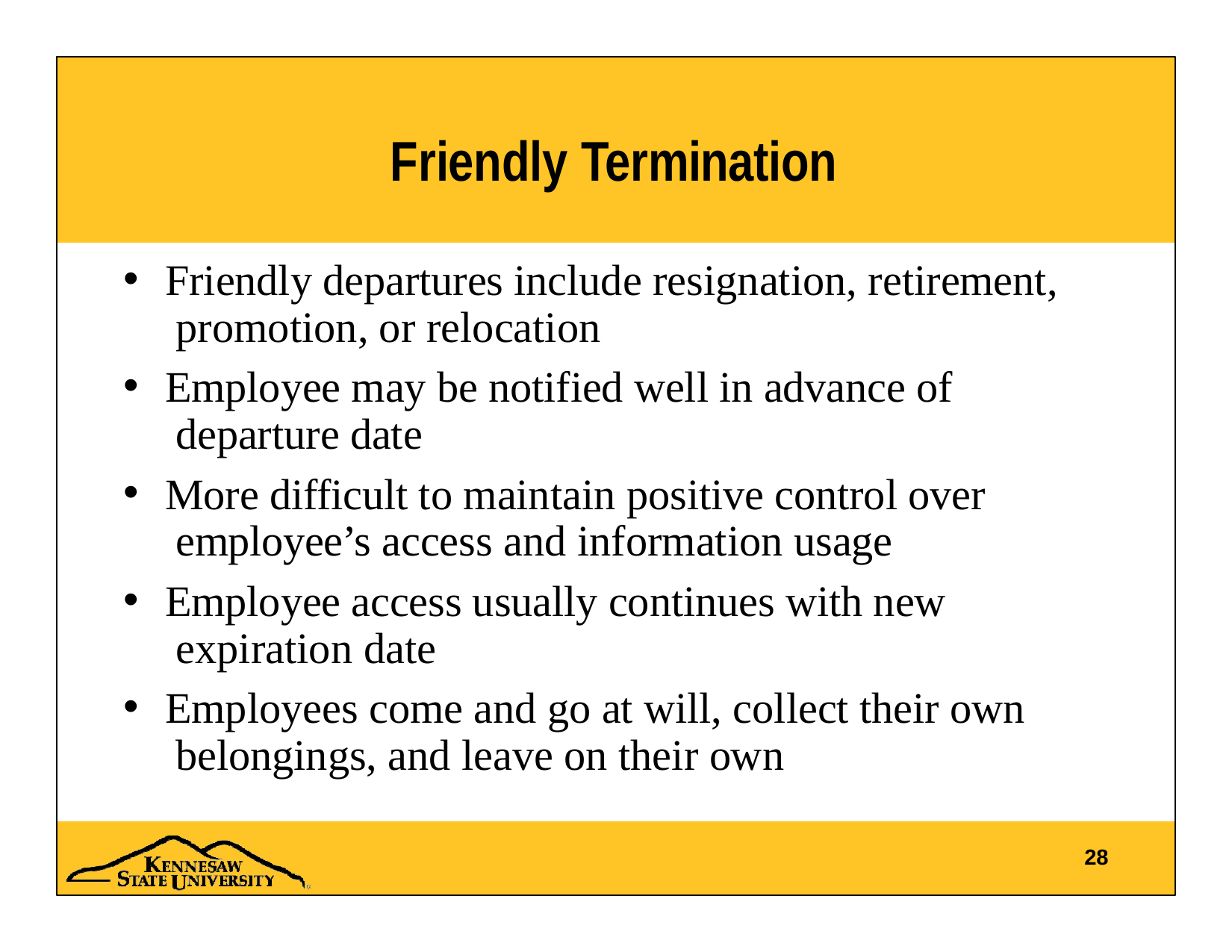

# Friendly Termination
Friendly departures include resignation, retirement,  promotion, or relocation
Employee may be notified well in advance of  departure date
More difficult to maintain positive control over  employee’s access and information usage
Employee access usually continues with new  expiration date
Employees come and go at will, collect their own  belongings, and leave on their own

28